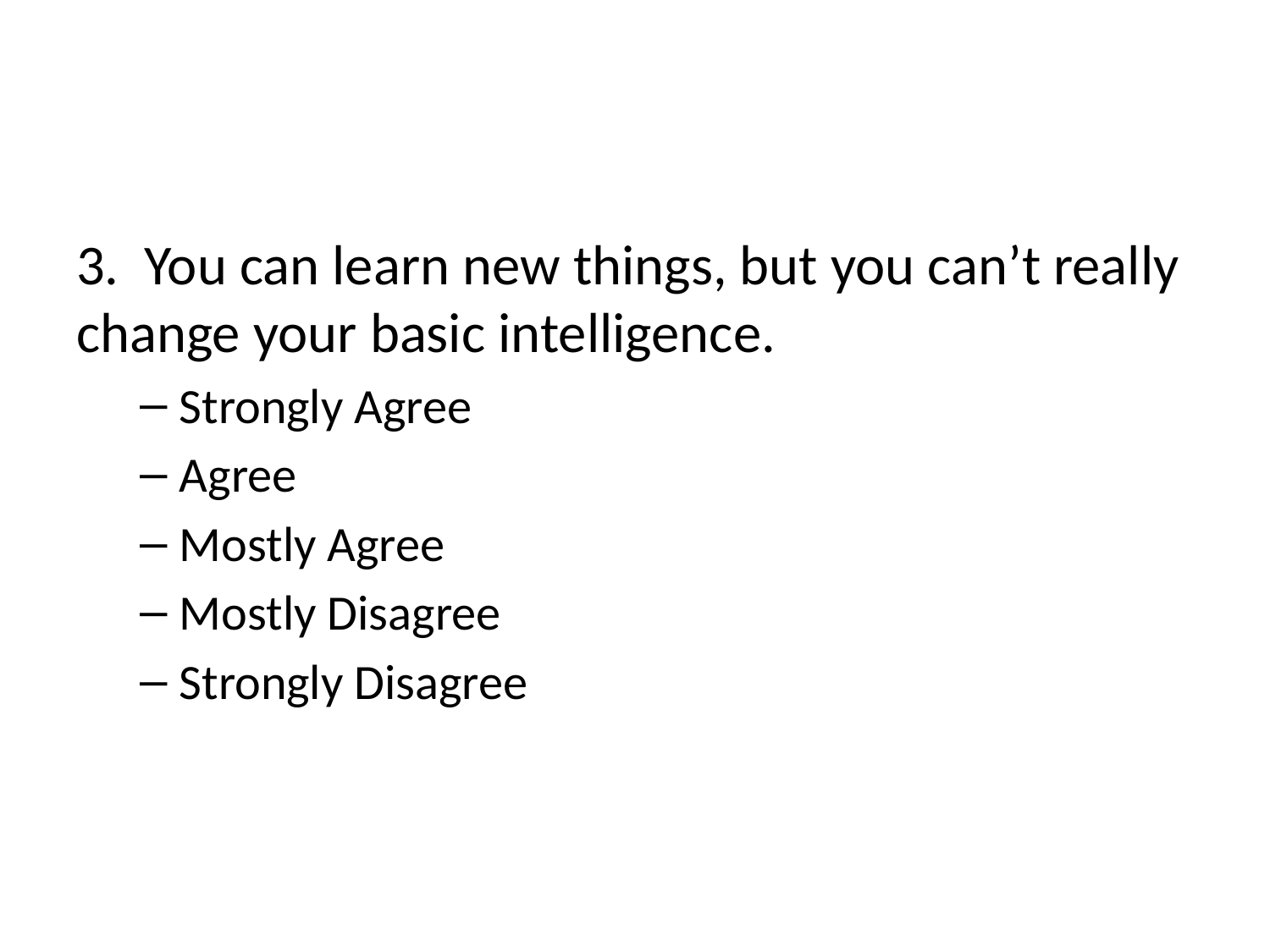

#
3.  You can learn new things, but you can’t really change your basic intelligence.
Strongly Agree
Agree
Mostly Agree
Mostly Disagree
Strongly Disagree